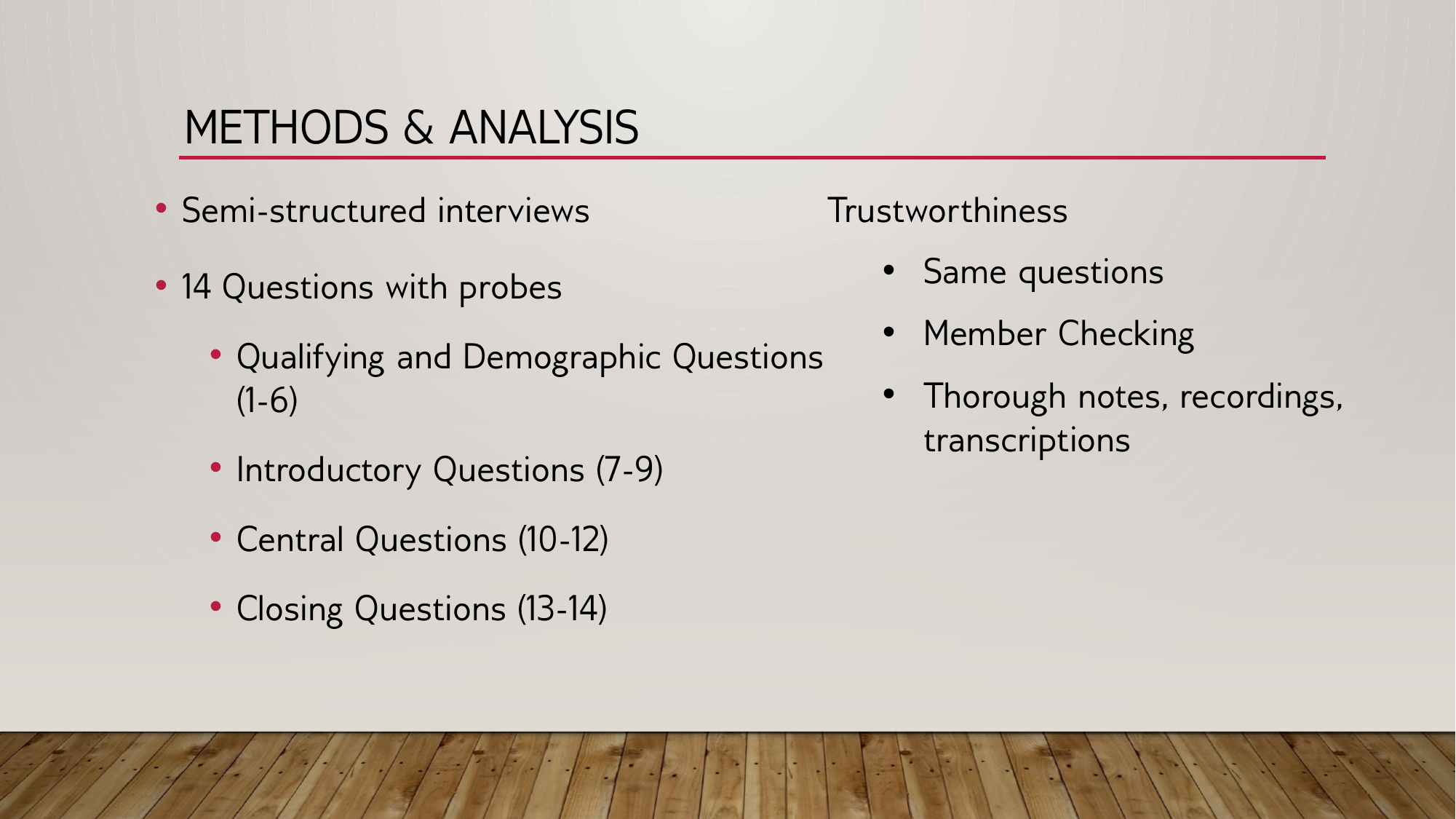

# Methods & Analysis
Semi-structured interviews
14 Questions with probes
Qualifying and Demographic Questions (1-6)
Introductory Questions (7-9)
Central Questions (10-12)
Closing Questions (13-14)

Trustworthiness
Same questions
Member Checking
Thorough notes, recordings, transcriptions